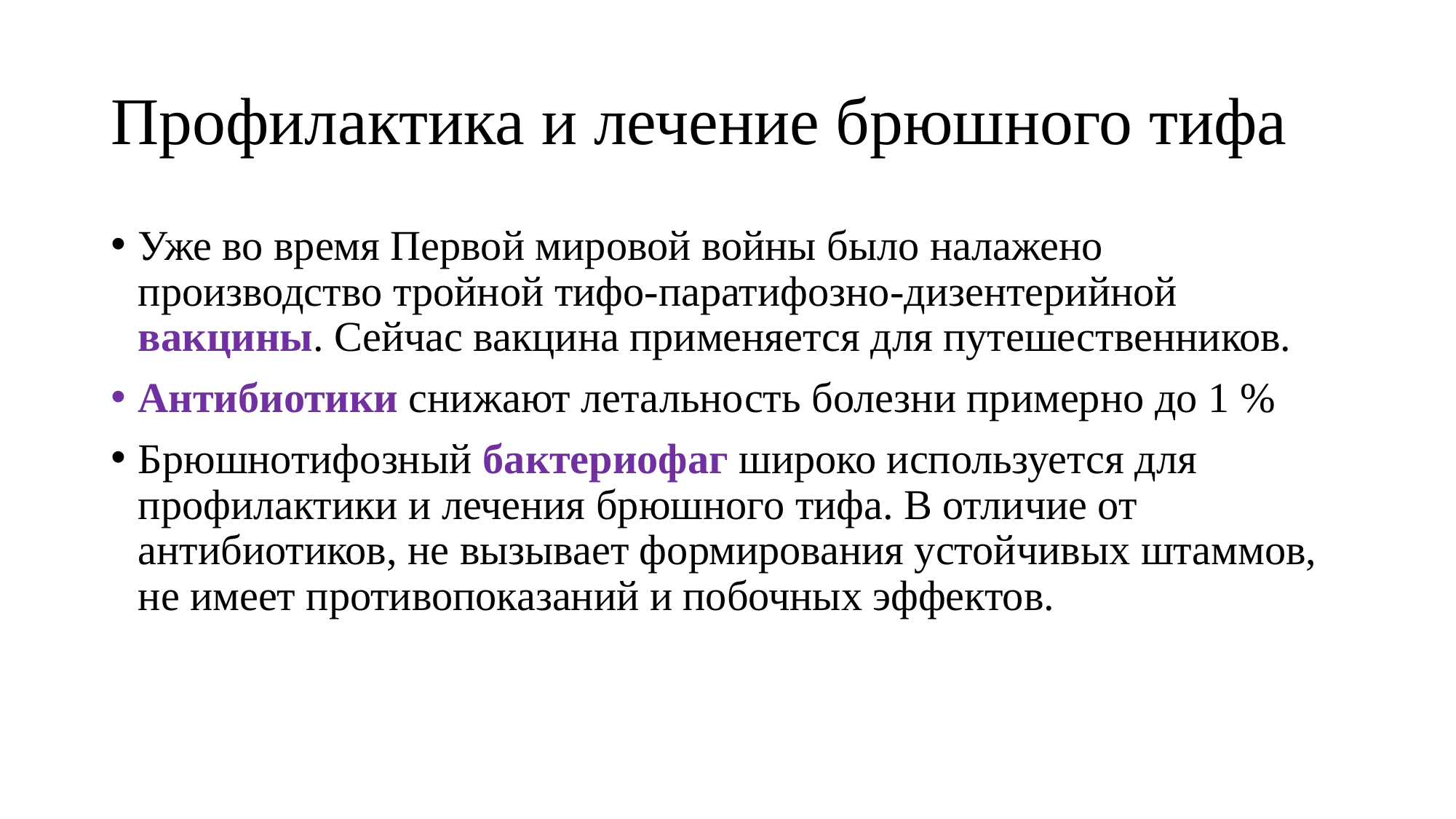

# Профилактика и лечение брюшного тифа
Уже во время Первой мировой войны было налажено производство тройной тифо-паратифозно-дизентерийной вакцины. Сейчас вакцина применяется для путешественников.
Антибиотики снижают летальность болезни примерно до 1 %
Брюшнотифозный бактериофаг широко используется для профилактики и лечения брюшного тифа. В отличие от антибиотиков, не вызывает формирования устойчивых штаммов, не имеет противопоказаний и побочных эффектов.